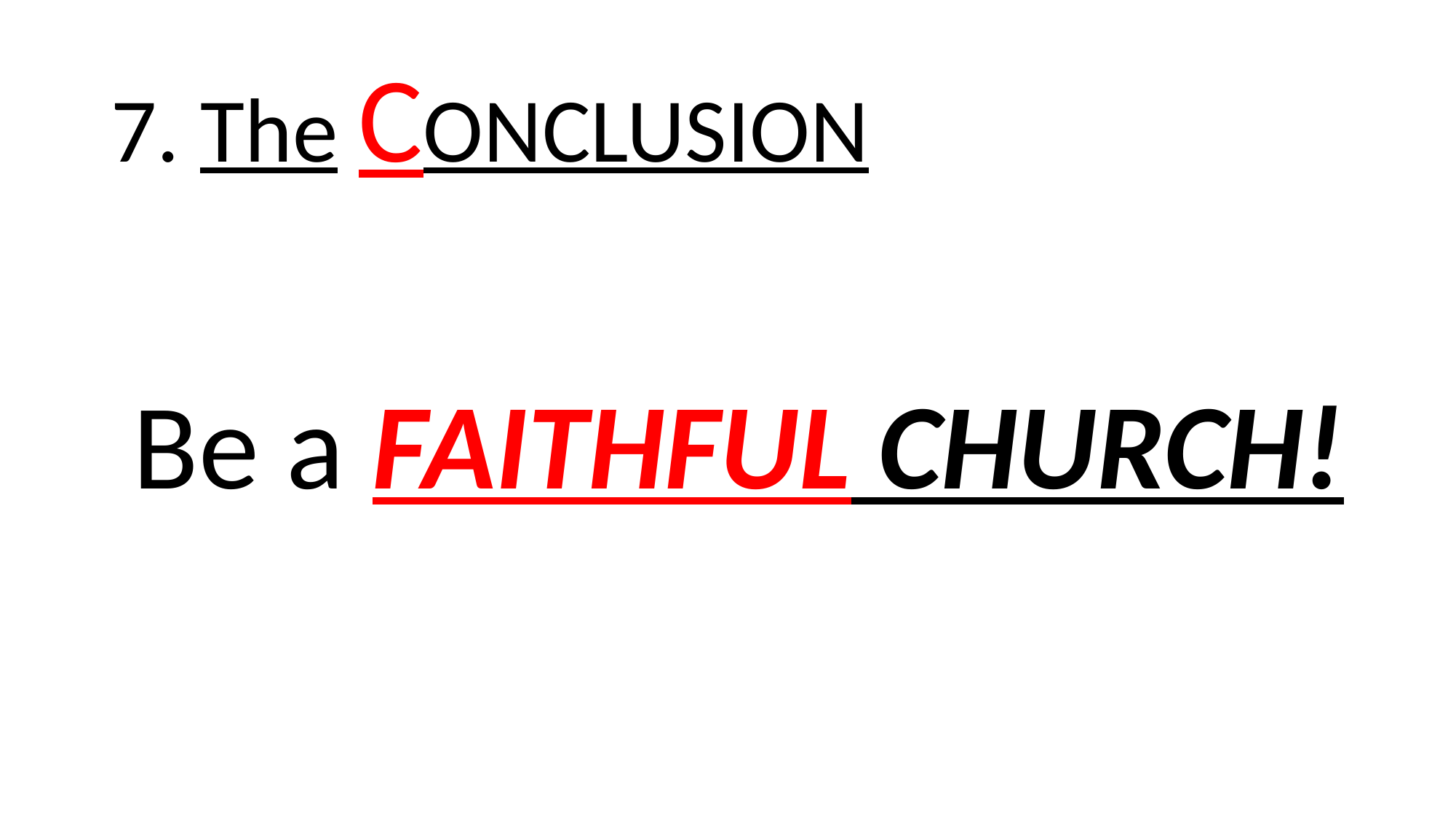

# 7. The CONCLUSION

Be a FAITHFUL CHURCH!